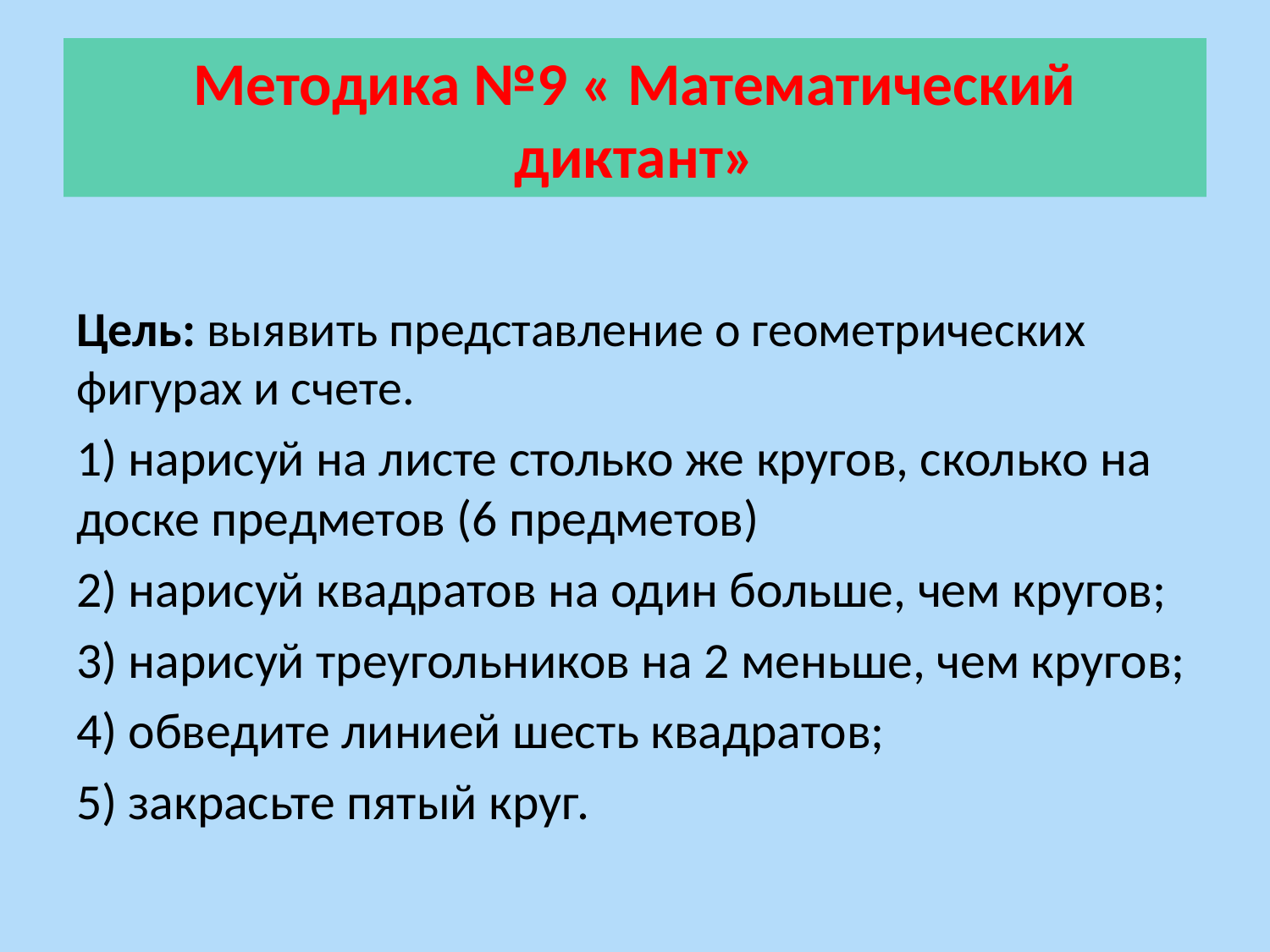

# Методика №9 « Математический диктант»

Цель: выявить представление о геометрических фигурах и счете.
1) нарисуй на листе столько же кругов, сколько на доске предметов (6 предметов)
2) нарисуй квадратов на один больше, чем кругов;
3) нарисуй треугольников на 2 меньше, чем кругов;
4) обведите линией шесть квадратов;
5) закрасьте пятый круг.